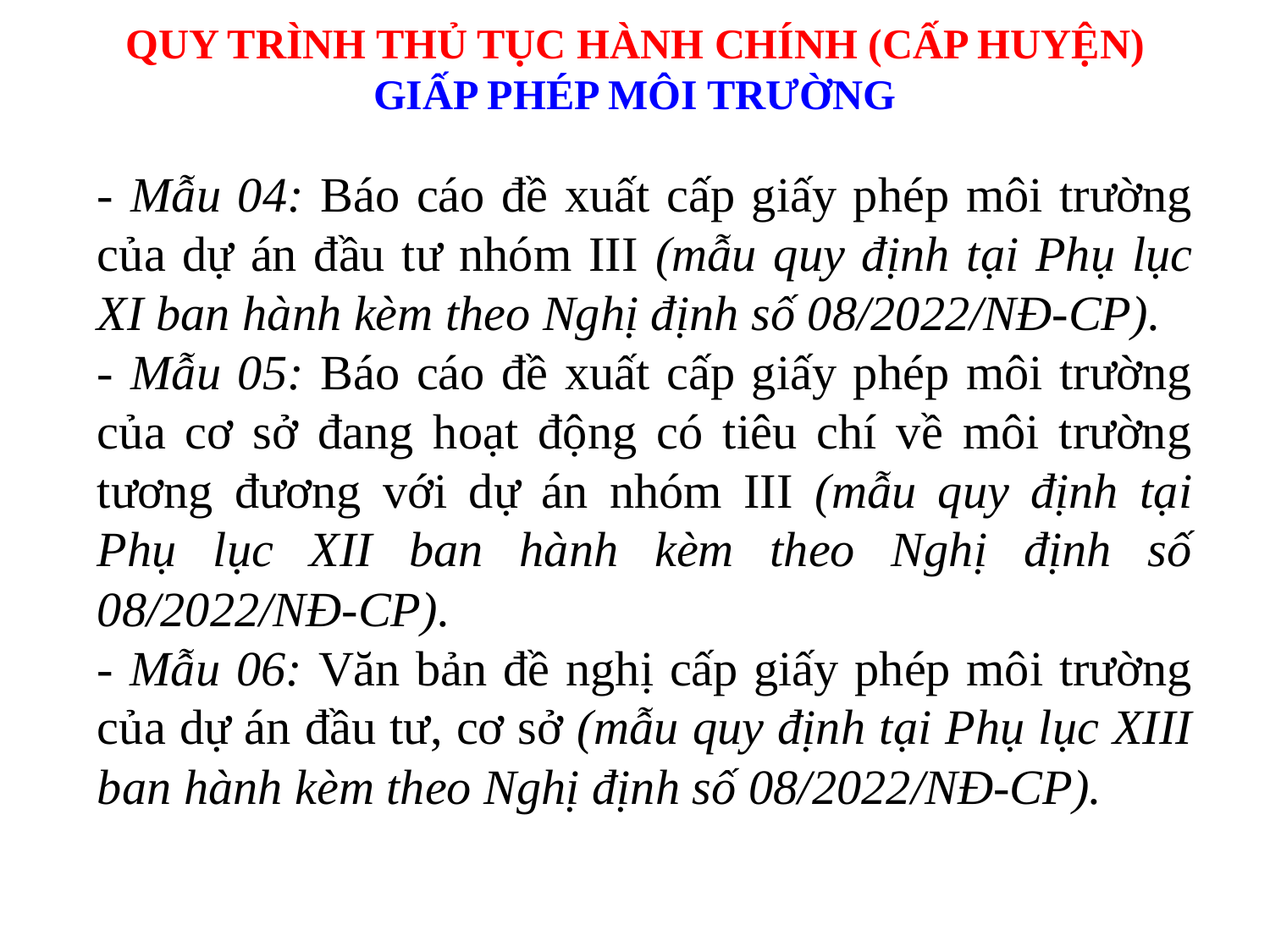

QUY TRÌNH THỦ TỤC HÀNH CHÍNH (CẤP HUYỆN)
GIẤP PHÉP MÔI TRƯỜNG
- Mẫu 04: Báo cáo đề xuất cấp giấy phép môi trường của dự án đầu tư nhóm III (mẫu quy định tại Phụ lục XI ban hành kèm theo Nghị định số 08/2022/NĐ-CP).
- Mẫu 05: Báo cáo đề xuất cấp giấy phép môi trường của cơ sở đang hoạt động có tiêu chí về môi trường tương đương với dự án nhóm III (mẫu quy định tại Phụ lục XII ban hành kèm theo Nghị định số 08/2022/NĐ-CP).
- Mẫu 06: Văn bản đề nghị cấp giấy phép môi trường của dự án đầu tư, cơ sở (mẫu quy định tại Phụ lục XIII ban hành kèm theo Nghị định số 08/2022/NĐ-CP).